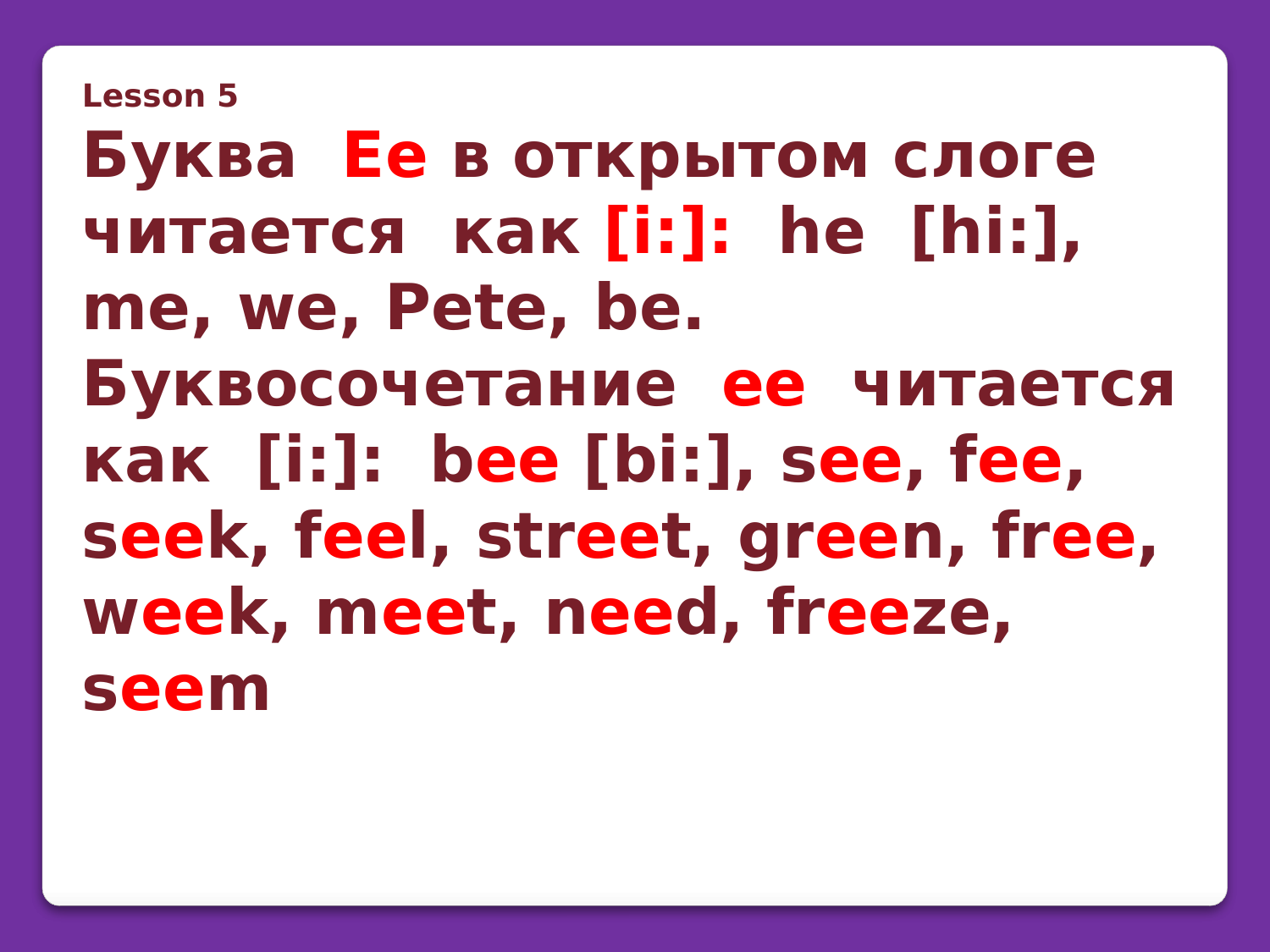

Lesson 5
Буква  Ee в открытом слоге читается  как [i:]:  he  [hi:], me, we, Pete, be.
Буквосочетание  ee  читается  как  [i:]:  bee [bi:], see, fee,  seek, feel, street, green, free, week, meet, need, freeze, seem